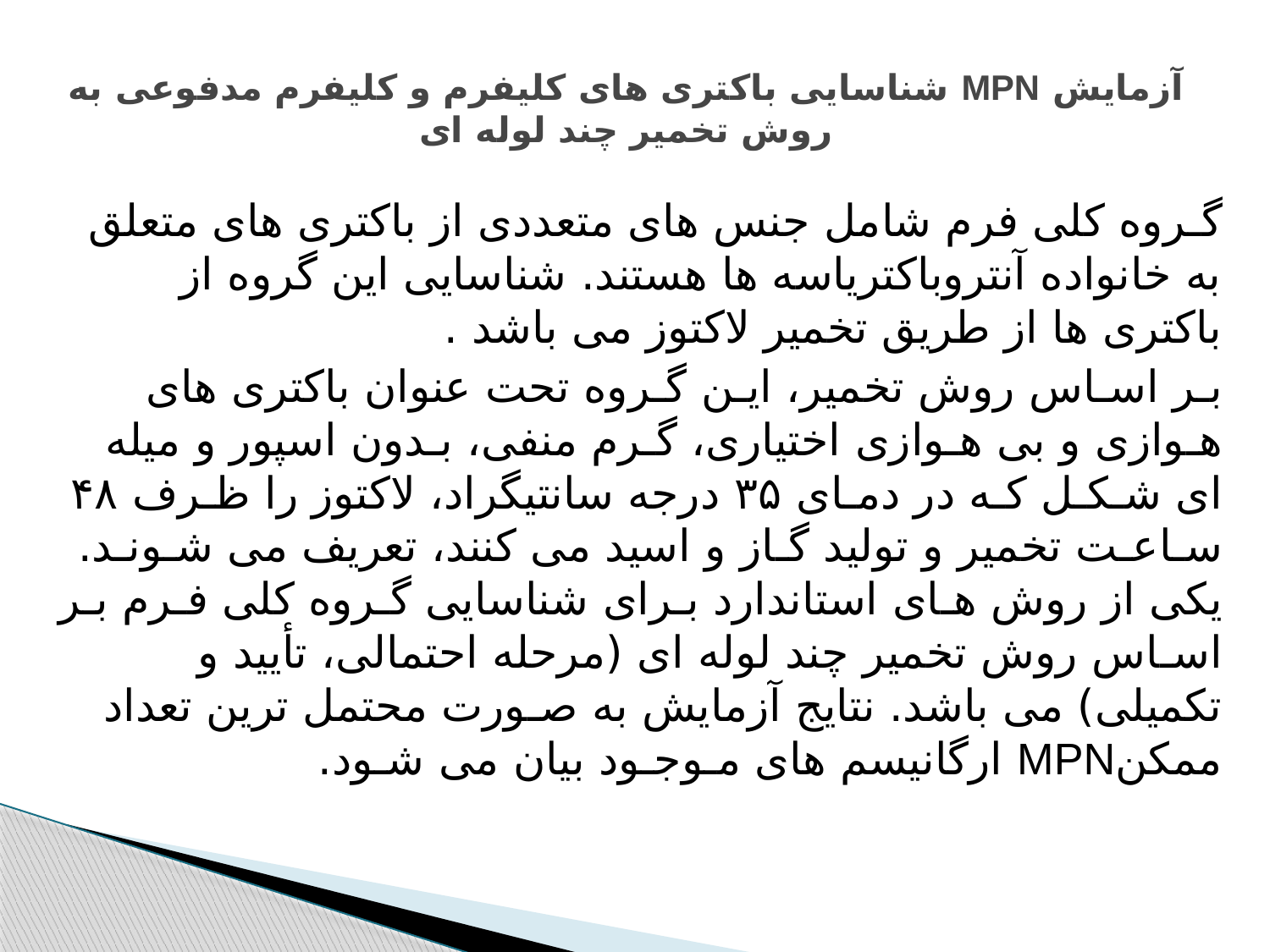

# آزمایش MPN شناسایی باکتری های کلیفرم و کلیفرم مدفوعی به روش تخمیر چند لوله ای
گـروه کلی فرم شامل جنس های متعددی از باکتری های متعلق به خانواده آنتروباکتریاسه ها هستند. شناسایی این گروه از باکتری ها از طریق تخمیر لاکتوز می باشد .
بـر اسـاس روش تخمیر، ایـن گـروه تحت عنوان باکتری های هـوازی و بی هـوازی اختیاری، گـرم منفی، بـدون اسپور و میله ای شـکـل کـه در دمـای ۳۵ درجه سانتیگراد، لاکتوز را ظـرف ۴۸ سـاعـت تخمیر و تولید گـاز و اسید می کنند، تعریف می شـونـد. یکی از روش هـای استاندارد بـرای شناسایی گـروه کلی فـرم بـر اسـاس روش تخمیر چند لوله ای (مرحله احتمالی، تأیید و تکمیلی) می باشد. نتایج آزمایش به صـورت محتمل ترین تعداد ممکنMPN ارگانیسم های مـوجـود بیان می شـود.